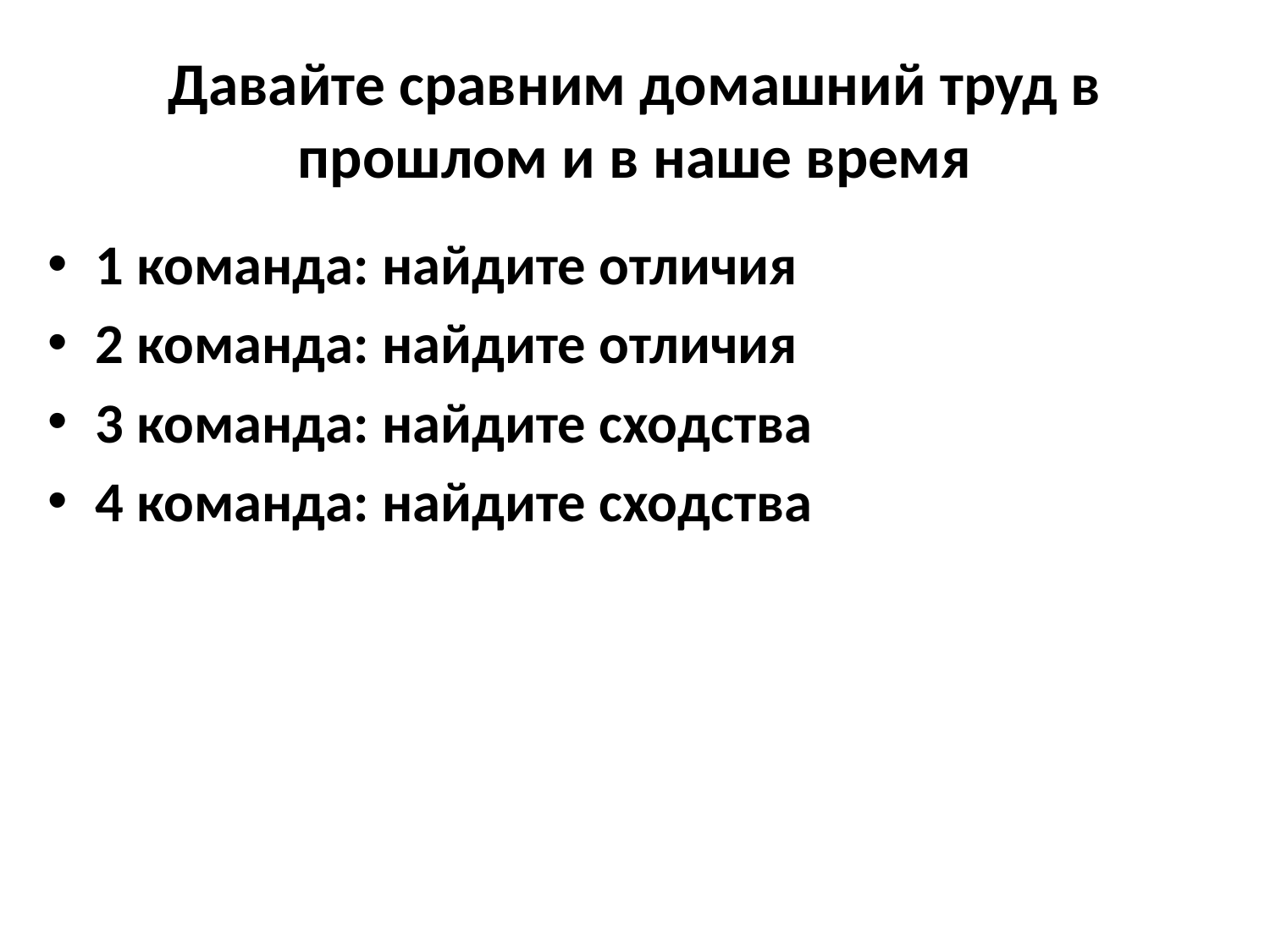

# Давайте сравним домашний труд в прошлом и в наше время
1 команда: найдите отличия
2 команда: найдите отличия
3 команда: найдите сходства
4 команда: найдите сходства